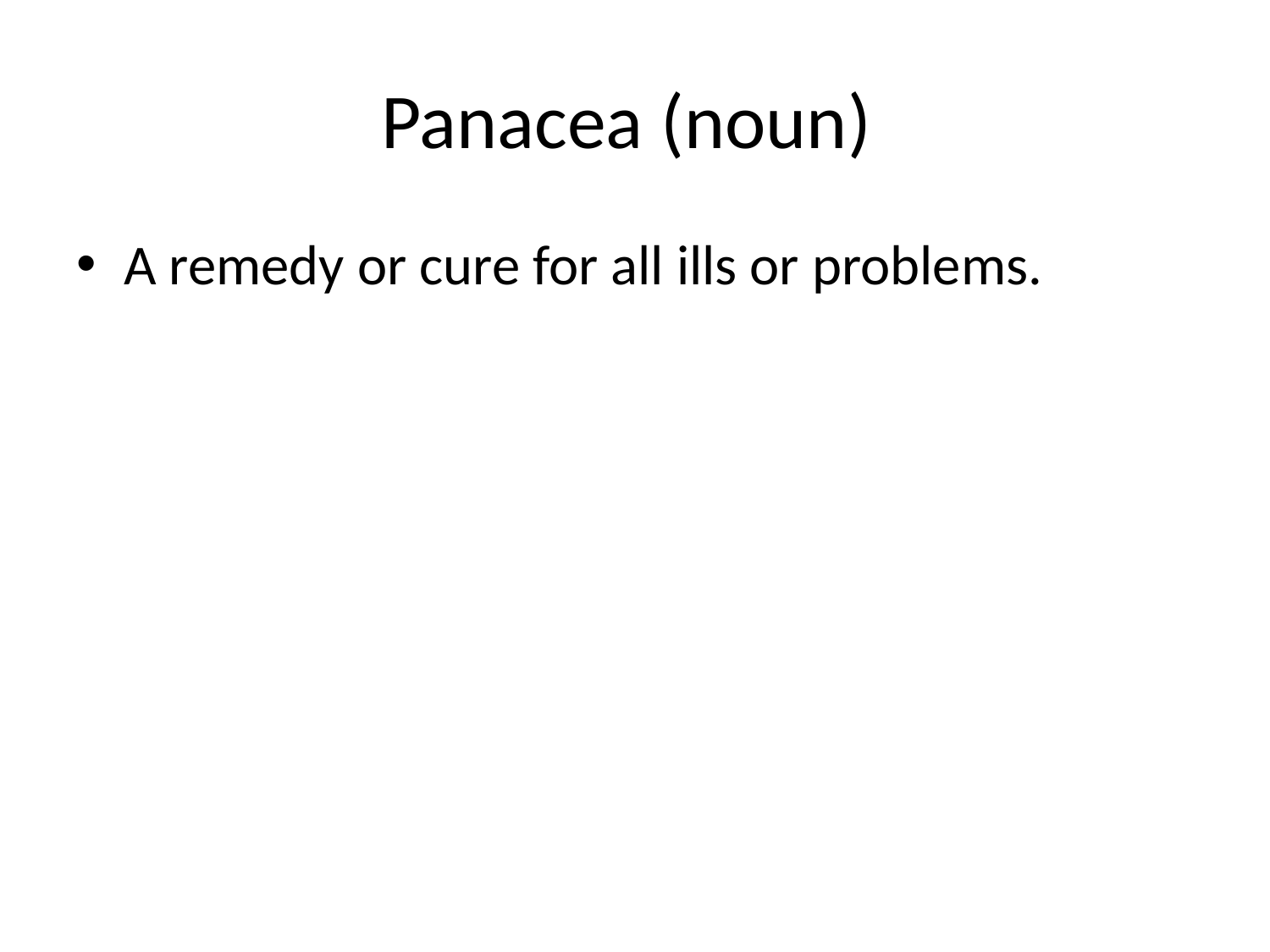

# Panacea (noun)
A remedy or cure for all ills or problems.